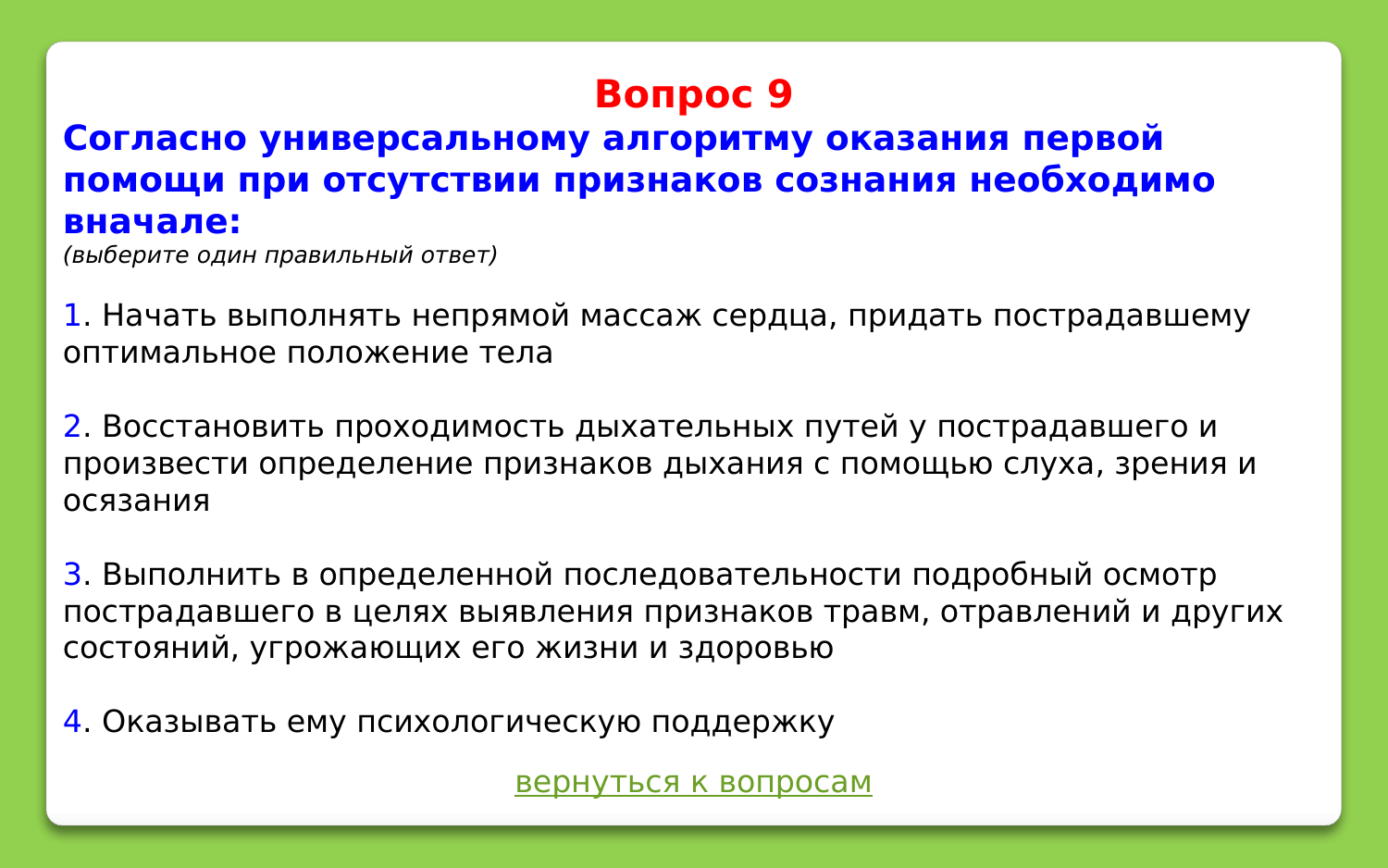

Вопрос 9
Согласно универсальному алгоритму оказания первой помощи при отсутствии признаков сознания необходимо вначале:
(выберите один правильный ответ)

1. Начать выполнять непрямой массаж сердца, придать пострадавшему оптимальное положение тела

2. Восстановить проходимость дыхательных путей у пострадавшего и произвести определение признаков дыхания с помощью слуха, зрения и осязания

3. Выполнить в определенной последовательности подробный осмотр пострадавшего в целях выявления признаков травм, отравлений и других состояний, угрожающих его жизни и здоровью

4. Оказывать ему психологическую поддержку

вернуться к вопросам